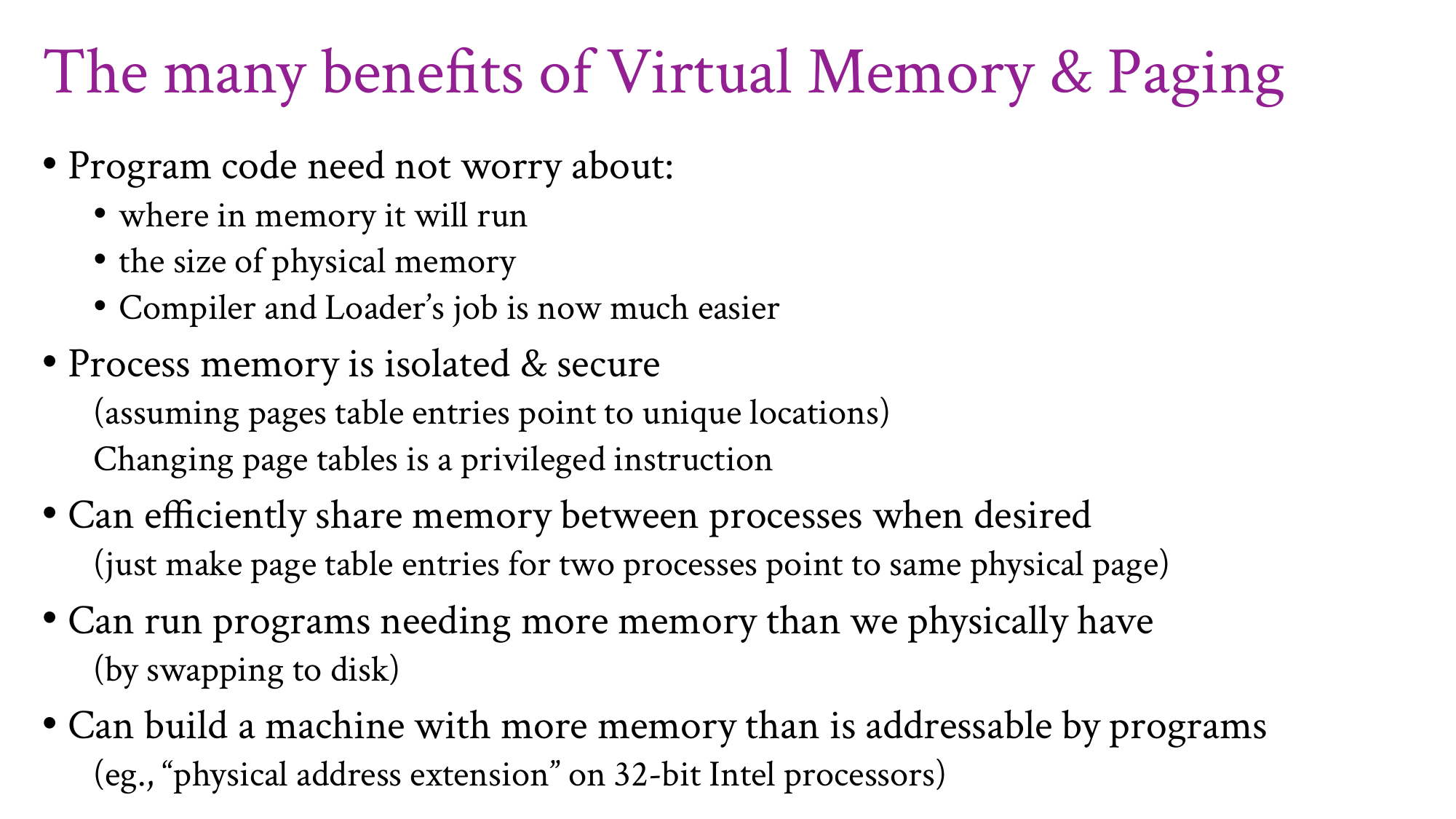

# The many benefits of Virtual Memory & Paging
Program code need not worry about:
where in memory it will run
the size of physical memory
Compiler and Loader’s job is now much easier
Process memory is isolated & secure
(assuming pages table entries point to unique locations)
Changing page tables is a privileged instruction
Can efficiently share memory between processes when desired
(just make page table entries for two processes point to same physical page)
Can run programs needing more memory than we physically have
(by swapping to disk)
Can build a machine with more memory than is addressable by programs
(eg., “physical address extension” on 32-bit Intel processors)